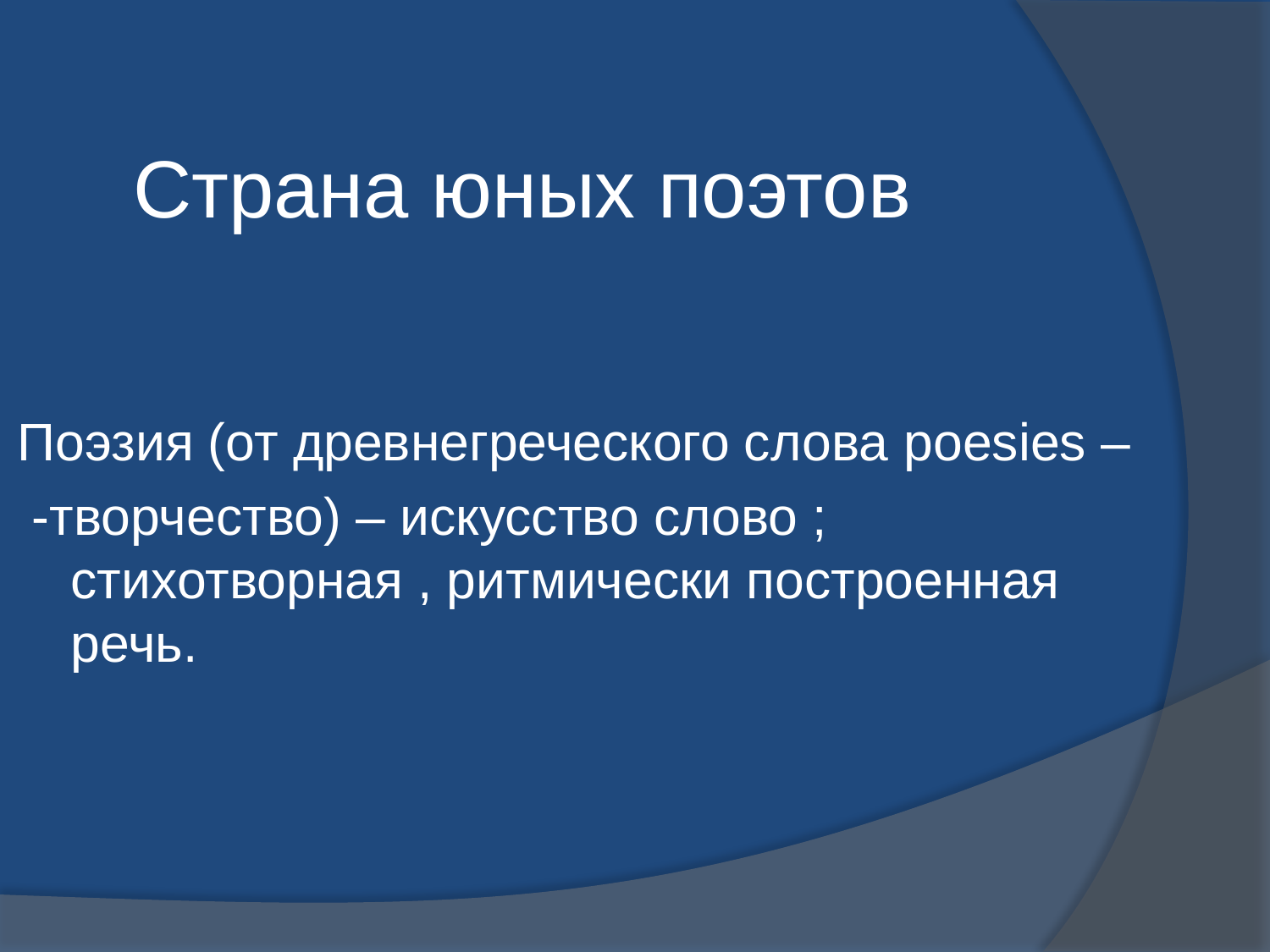

# Страна юных поэтов
Поэзия (от древнегреческого слова poesies –
 -творчество) – искусство слово ; стихотворная , ритмически построенная речь.